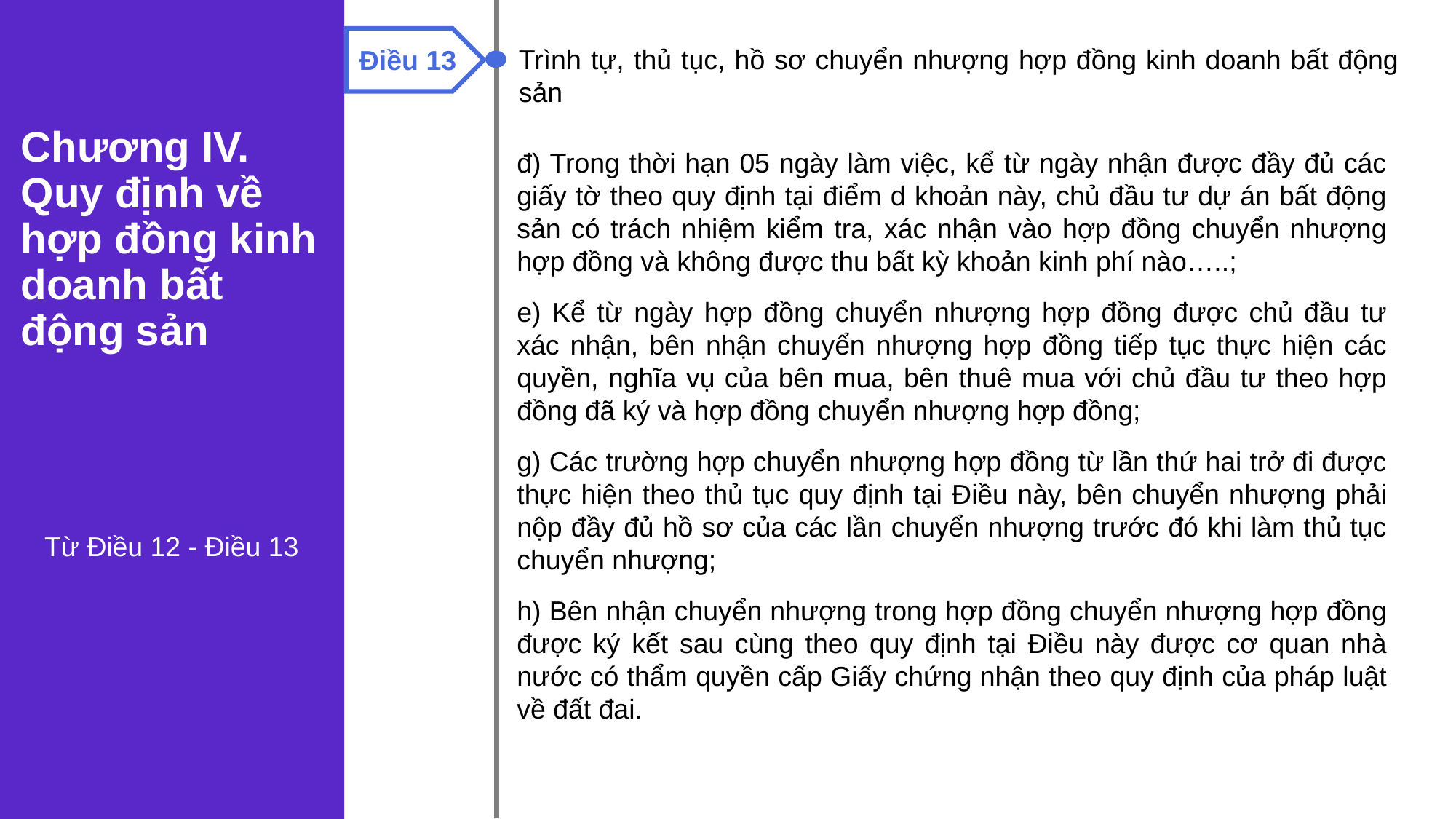

Điều 13

Trình tự, thủ tục, hồ sơ chuyển nhượng hợp đồng kinh doanh bất động sản
Chương IV. Quy định về hợp đồng kinh doanh bất động sản
đ) Trong thời hạn 05 ngày làm việc, kể từ ngày nhận được đầy đủ các giấy tờ theo quy định tại điểm d khoản này, chủ đầu tư dự án bất động sản có trách nhiệm kiểm tra, xác nhận vào hợp đồng chuyển nhượng hợp đồng và không được thu bất kỳ khoản kinh phí nào…..;
e) Kể từ ngày hợp đồng chuyển nhượng hợp đồng được chủ đầu tư xác nhận, bên nhận chuyển nhượng hợp đồng tiếp tục thực hiện các quyền, nghĩa vụ của bên mua, bên thuê mua với chủ đầu tư theo hợp đồng đã ký và hợp đồng chuyển nhượng hợp đồng;
g) Các trường hợp chuyển nhượng hợp đồng từ lần thứ hai trở đi được thực hiện theo thủ tục quy định tại Điều này, bên chuyển nhượng phải nộp đầy đủ hồ sơ của các lần chuyển nhượng trước đó khi làm thủ tục chuyển nhượng;
h) Bên nhận chuyển nhượng trong hợp đồng chuyển nhượng hợp đồng được ký kết sau cùng theo quy định tại Điều này được cơ quan nhà nước có thẩm quyền cấp Giấy chứng nhận theo quy định của pháp luật về đất đai.
Từ Điều 12 - Điều 13